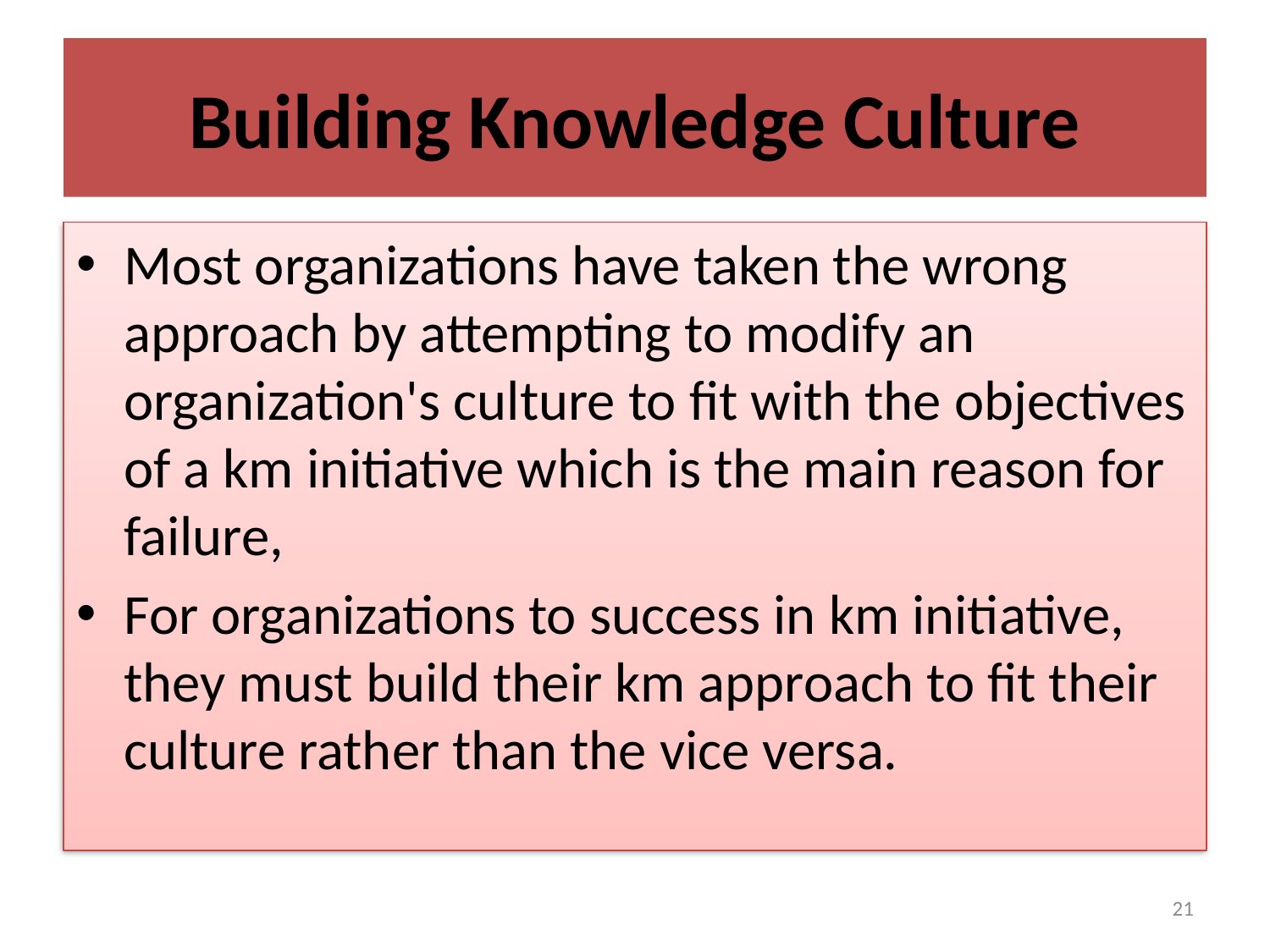

# Building Knowledge Culture
Most organizations have taken the wrong approach by attempting to modify an organization's culture to fit with the objectives of a km initiative which is the main reason for failure,
For organizations to success in km initiative, they must build their km approach to fit their culture rather than the vice versa.
21